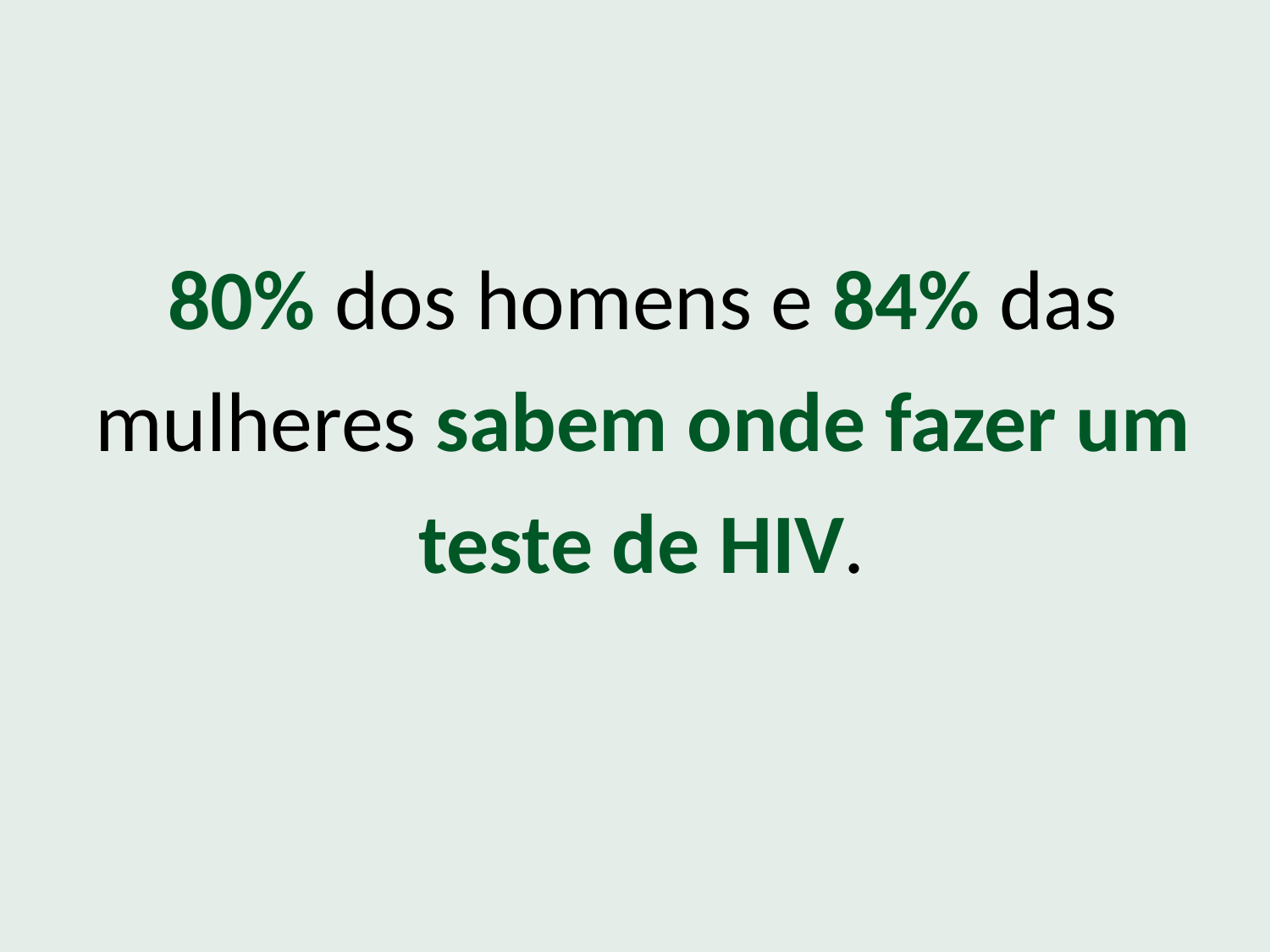

80% dos homens e 84% das mulheres sabem onde fazer um teste de HIV.